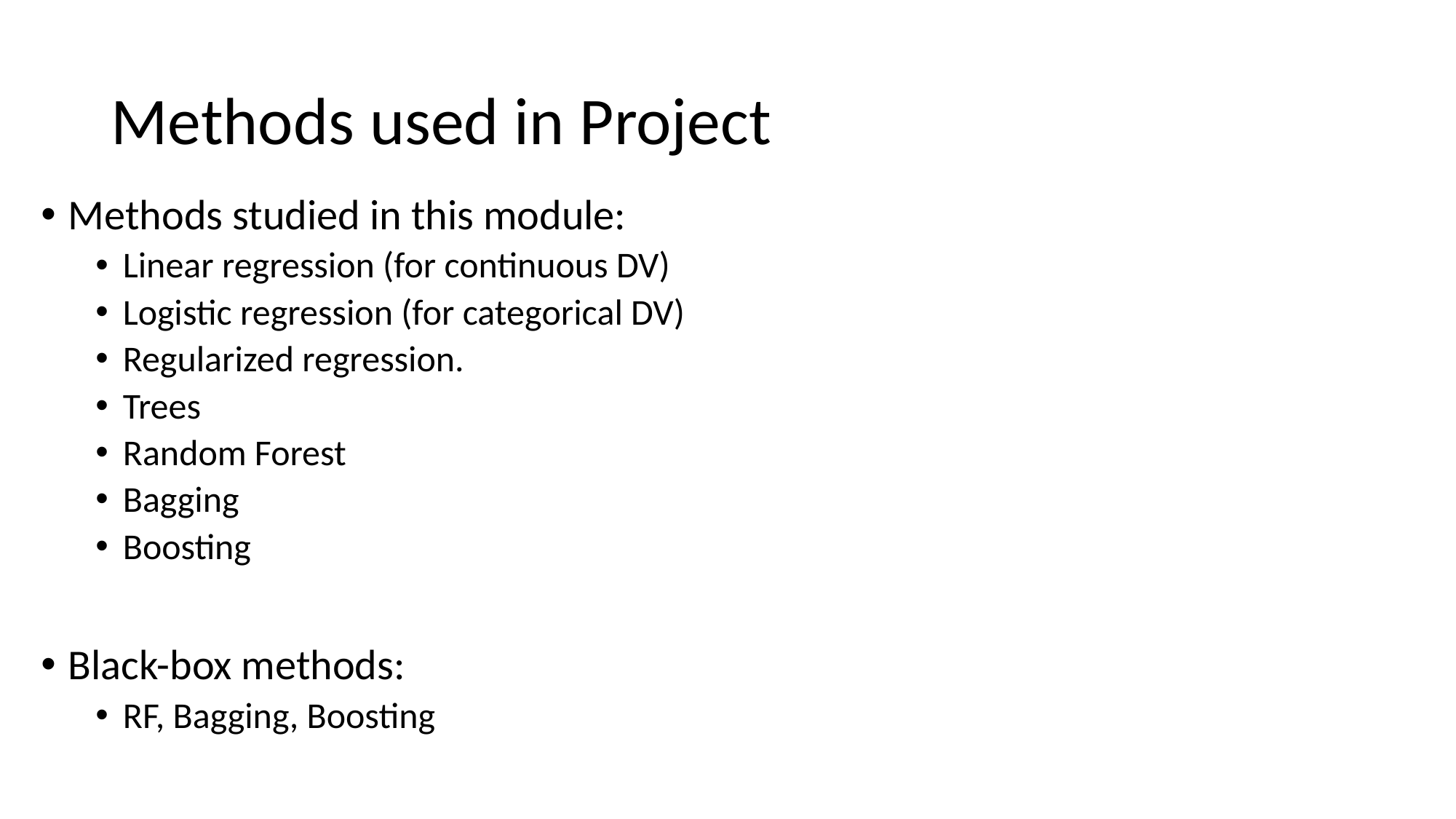

# Methods used in Project
Methods studied in this module:
Linear regression (for continuous DV)
Logistic regression (for categorical DV)
Regularized regression.
Trees
Random Forest
Bagging
Boosting

Black-box methods:
RF, Bagging, Boosting